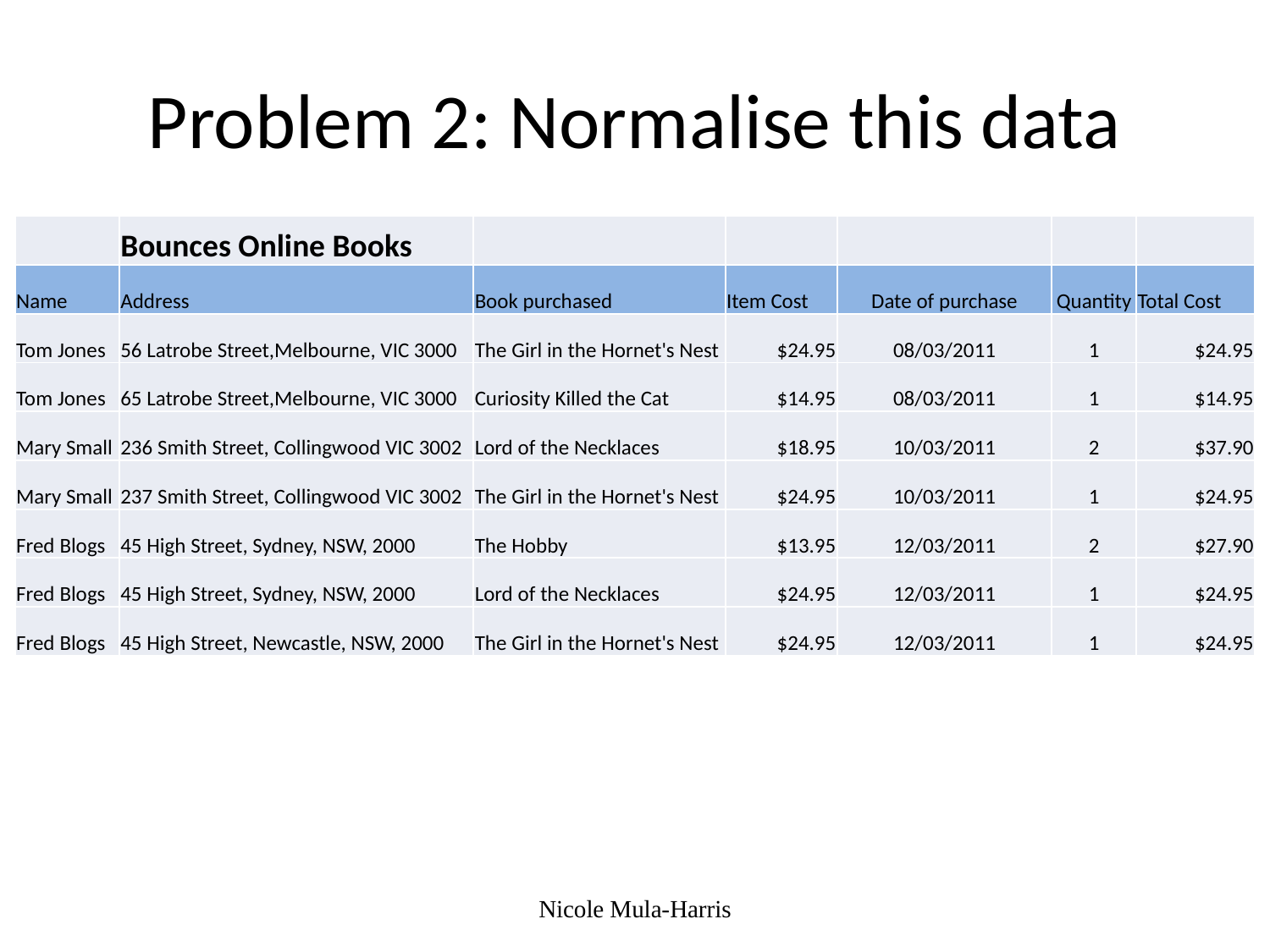

# Problem 2: Normalise this data
|  | Bounces Online Books |  |  |  |  |  |
| --- | --- | --- | --- | --- | --- | --- |
| Name | Address | Book purchased | Item Cost | Date of purchase | Quantity | Total Cost |
| Tom Jones | 56 Latrobe Street,Melbourne, VIC 3000 | The Girl in the Hornet's Nest | $24.95 | 08/03/2011 | 1 | $24.95 |
| Tom Jones | 65 Latrobe Street,Melbourne, VIC 3000 | Curiosity Killed the Cat | $14.95 | 08/03/2011 | 1 | $14.95 |
| Mary Small | 236 Smith Street, Collingwood VIC 3002 | Lord of the Necklaces | $18.95 | 10/03/2011 | 2 | $37.90 |
| Mary Small | 237 Smith Street, Collingwood VIC 3002 | The Girl in the Hornet's Nest | $24.95 | 10/03/2011 | 1 | $24.95 |
| Fred Blogs | 45 High Street, Sydney, NSW, 2000 | The Hobby | $13.95 | 12/03/2011 | 2 | $27.90 |
| Fred Blogs | 45 High Street, Sydney, NSW, 2000 | Lord of the Necklaces | $24.95 | 12/03/2011 | 1 | $24.95 |
| Fred Blogs | 45 High Street, Newcastle, NSW, 2000 | The Girl in the Hornet's Nest | $24.95 | 12/03/2011 | 1 | $24.95 |
Nicole Mula-Harris